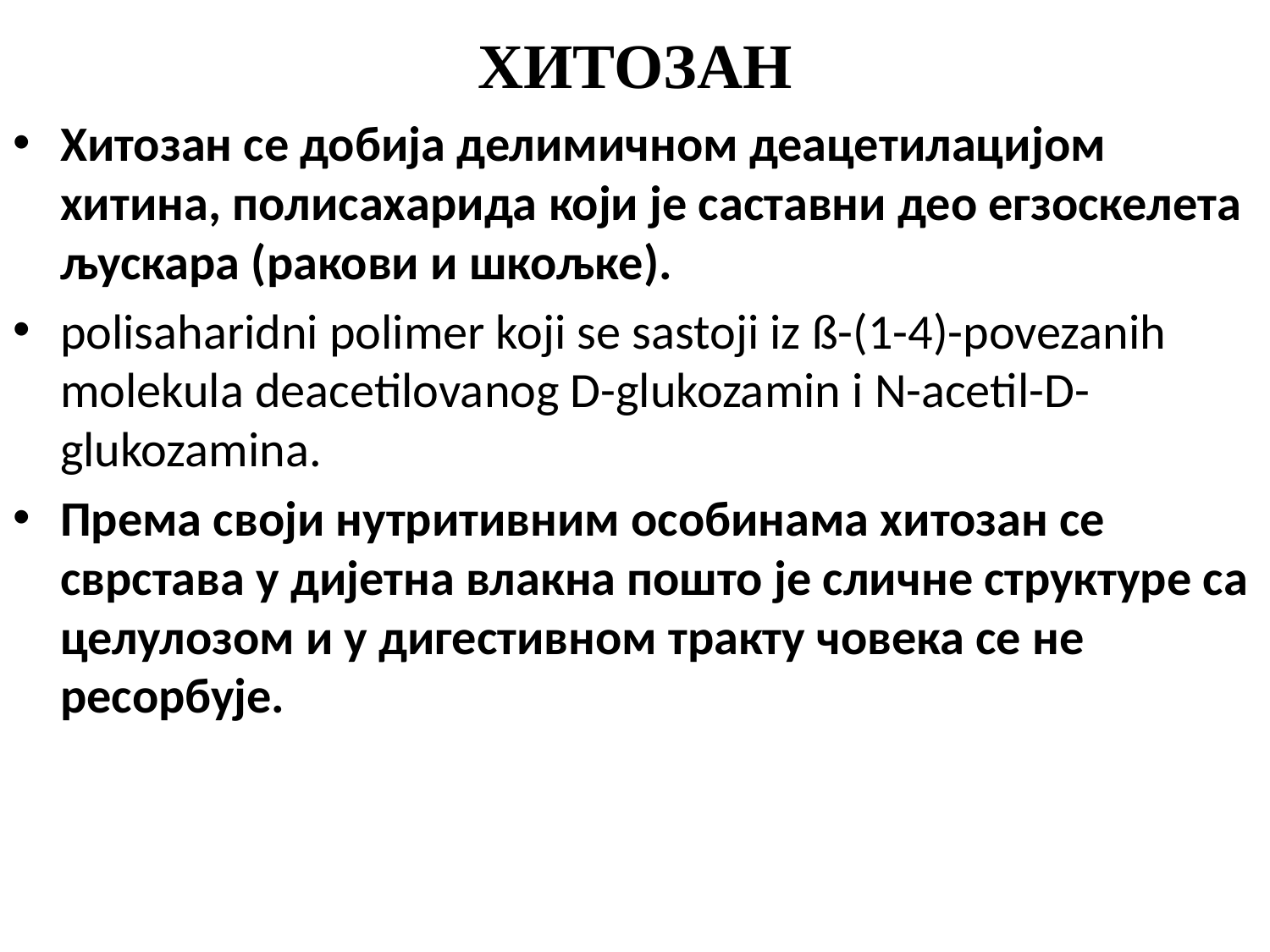

# ХИТОЗАН
Хитозан се добија делимичном деацетилацијом хитина, полисахарида који је саставни део егзоскелета љускара (ракови и шкољке).
polisaharidni polimer koji se sastoji iz ß-(1-4)-povezanih molekula deacetilovanog D-glukozamin i N-acetil-D-glukozamina.
Према своји нутритивним особинама хитозан се сврстава у дијетна влакна пошто је сличне структуре са целулозом и у дигестивном тракту човека се не ресорбује.